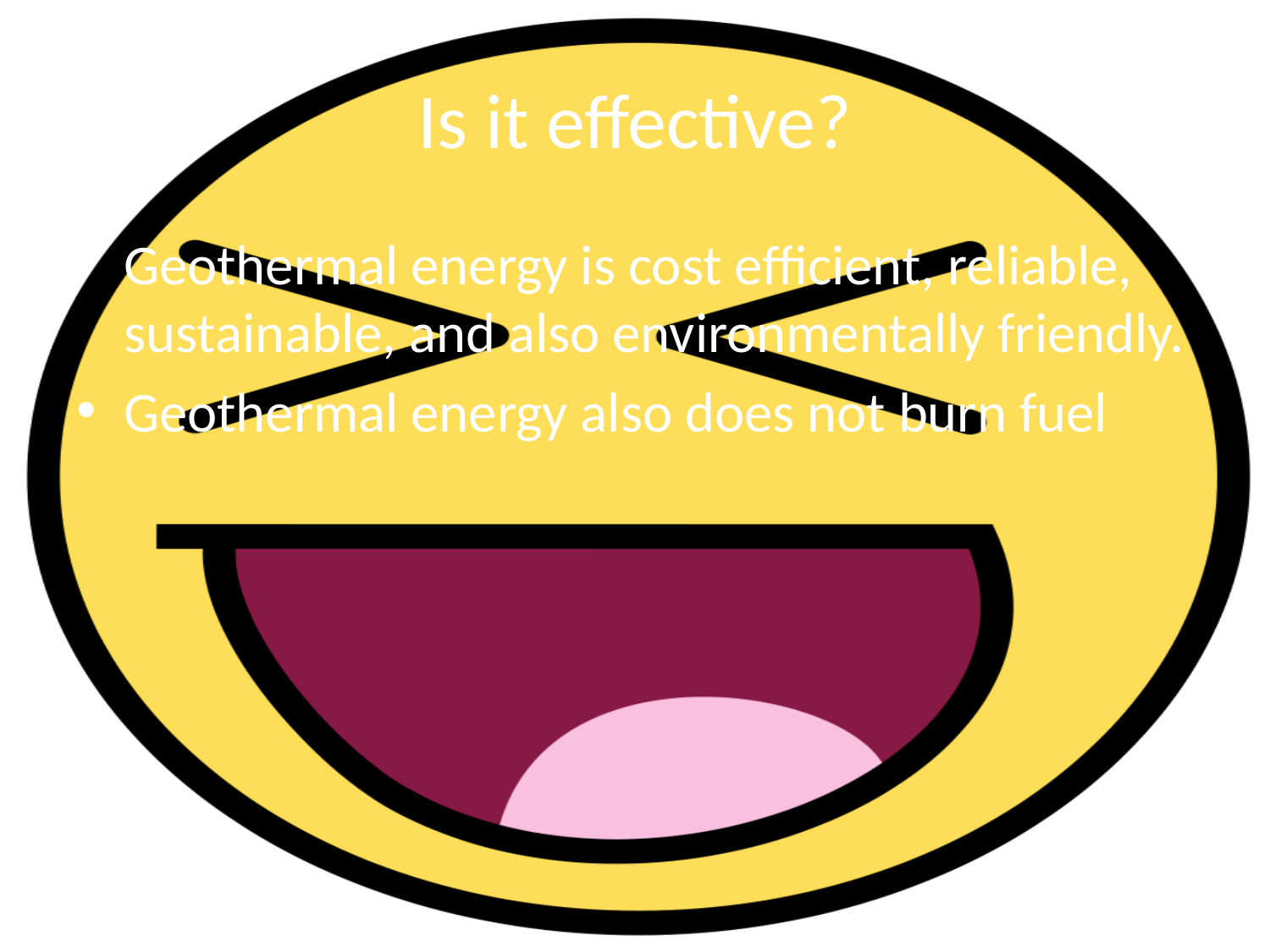

# Is it effective?
Geothermal energy is cost efficient, reliable, sustainable, and also environmentally friendly.
Geothermal energy also does not burn fuel